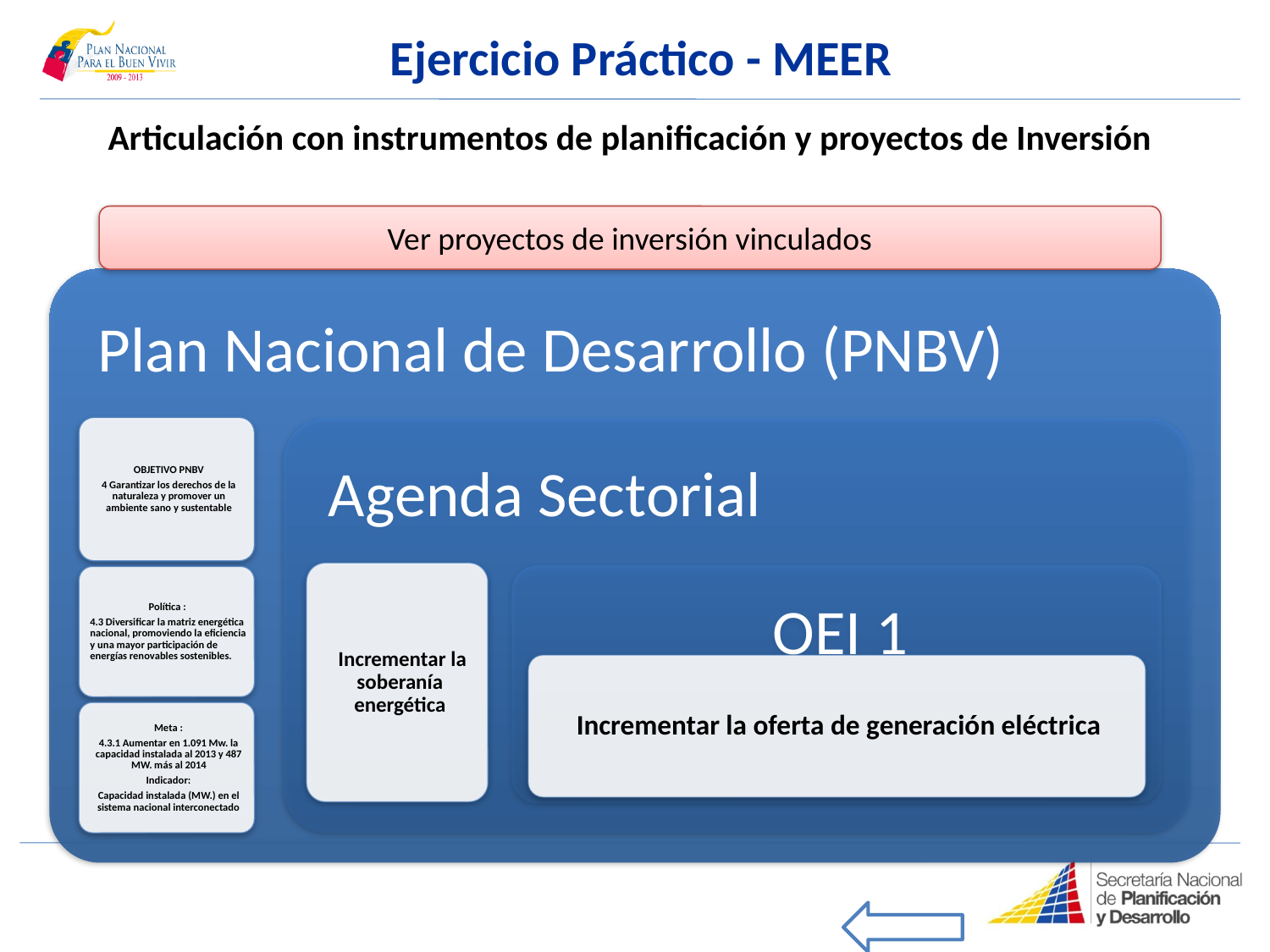

Ejercicio Práctico - MEER
Articulación con instrumentos de planificación y proyectos de Inversión
Ver proyectos de inversión vinculados
Plan Nacional de Desarrollo (PNBV)
OBJETIVO PNBV
4 Garantizar los derechos de la naturaleza y promover un ambiente sano y sustentable
Política :
4.3 Diversificar la matriz energética nacional, promoviendo la eficiencia y una mayor participación de energías renovables sostenibles.
Meta :
4.3.1 Aumentar en 1.091 Mw. la capacidad instalada al 2013 y 487 MW. más al 2014
Indicador:
Capacidad instalada (MW.) en el sistema nacional interconectado
Agenda Sectorial
 Incrementar la soberanía energética
OEI 1
Incrementar la oferta de generación eléctrica